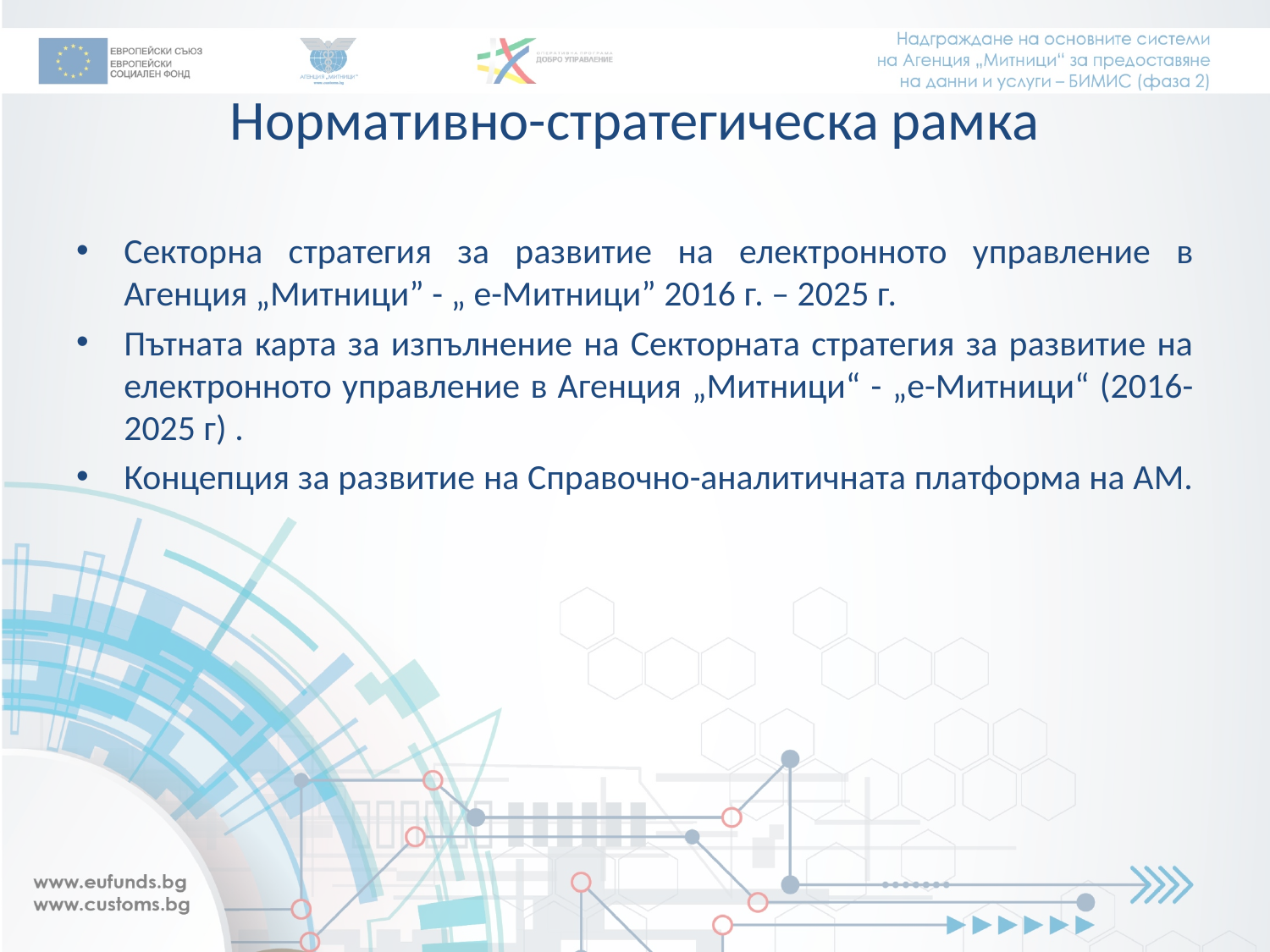

# Нормативно-стратегическа рамка
Секторна стратегия за развитие на електронното управление в Агенция „Митници” - „ е-Митници” 2016 г. – 2025 г.
Пътната карта за изпълнение на Секторната стратегия за развитие на електронното управление в Агенция „Митници“ - „е-Митници“ (2016-2025 г) .
Концепция за развитие на Справочно-аналитичната платформа на АМ.